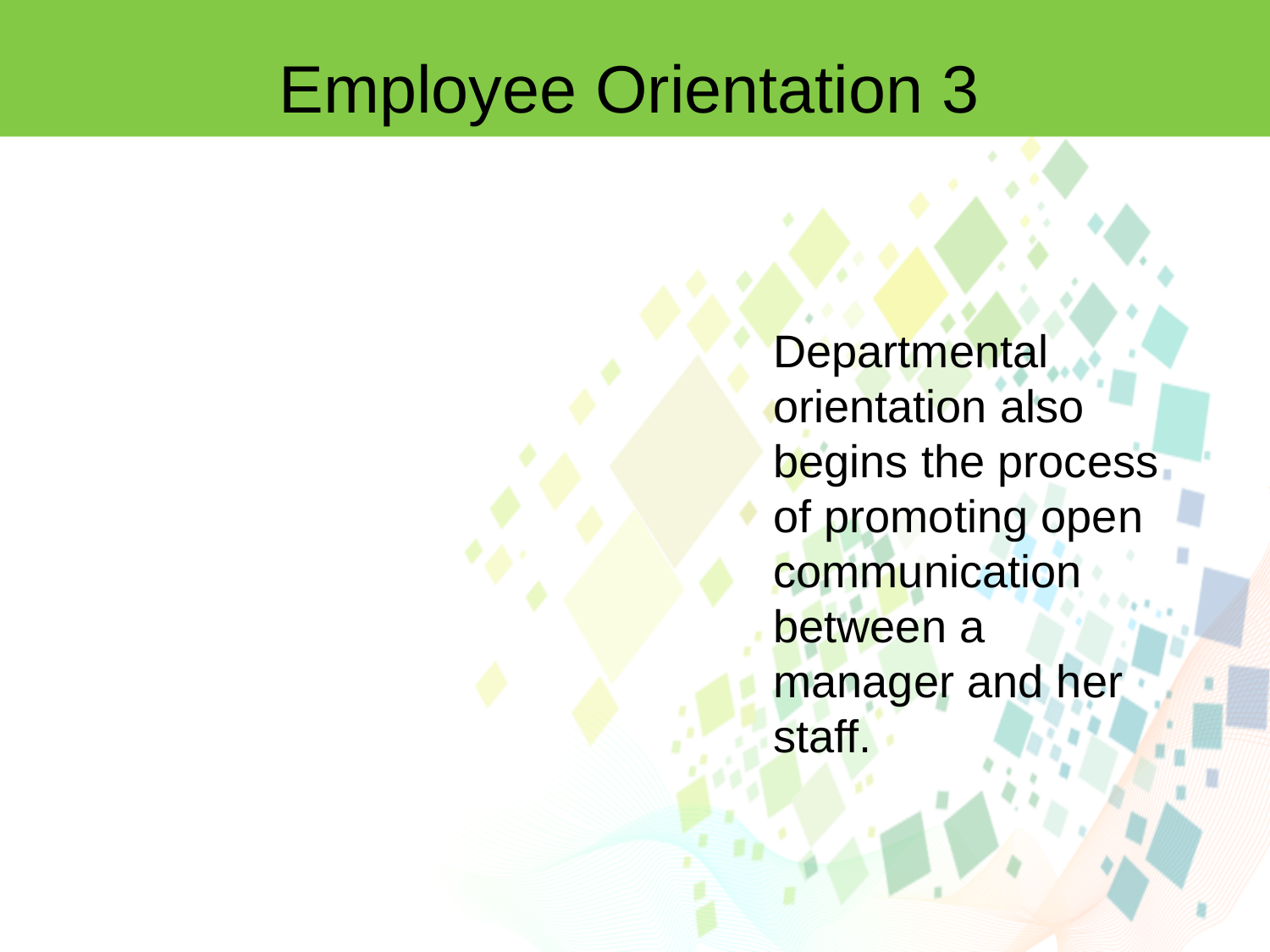

Employee Orientation 3
Departmental orientation also begins the process of promoting open communication
between a manager and her staff.